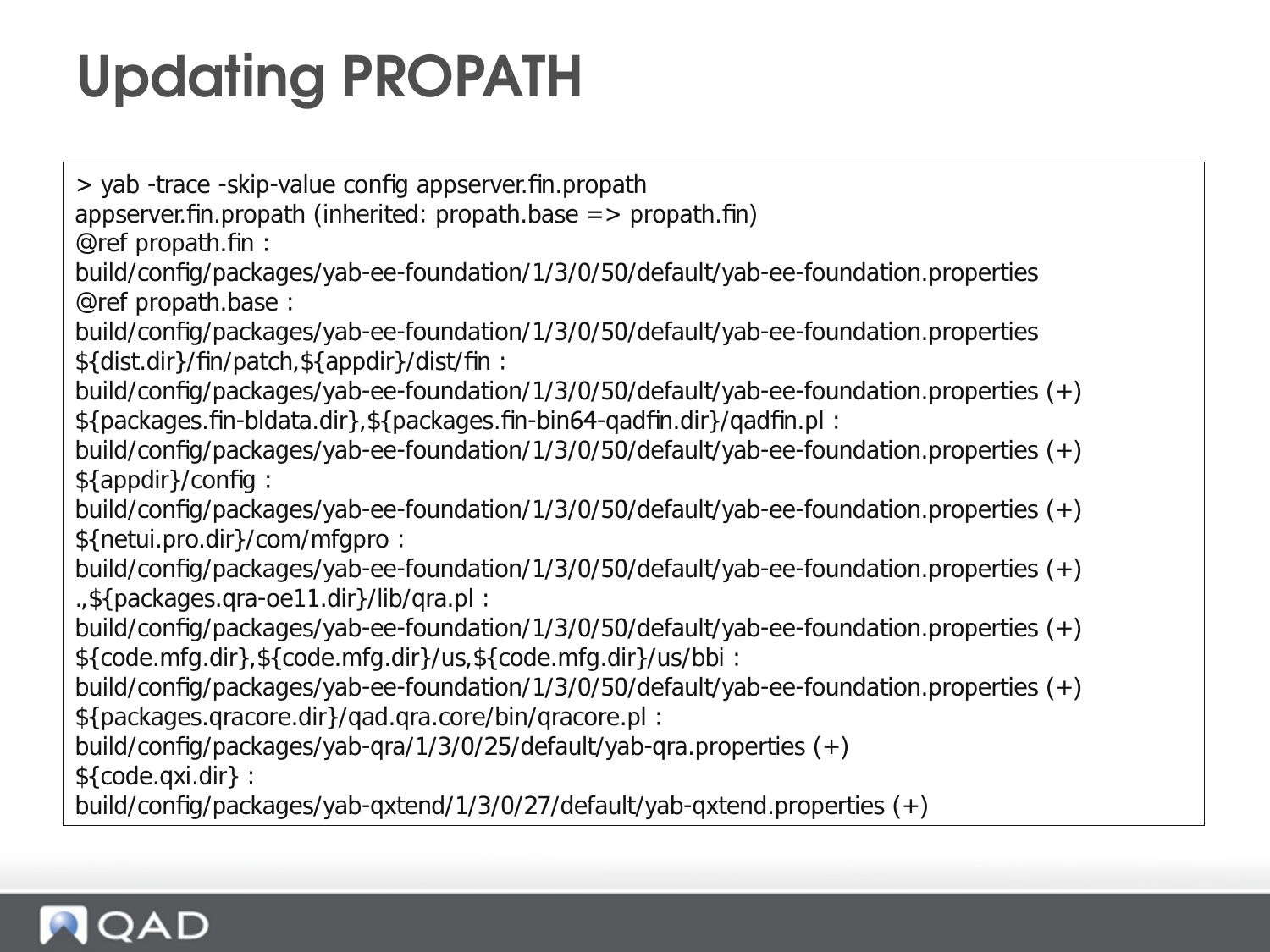

# Updating PROPATH
> yab -trace -skip-value config appserver.fin.propath
appserver.fin.propath (inherited: propath.base => propath.fin)
@ref propath.fin :
build/config/packages/yab-ee-foundation/1/3/0/50/default/yab-ee-foundation.properties
@ref propath.base :
build/config/packages/yab-ee-foundation/1/3/0/50/default/yab-ee-foundation.properties
${dist.dir}/fin/patch,${appdir}/dist/fin :
build/config/packages/yab-ee-foundation/1/3/0/50/default/yab-ee-foundation.properties (+)
${packages.fin-bldata.dir},${packages.fin-bin64-qadfin.dir}/qadfin.pl :
build/config/packages/yab-ee-foundation/1/3/0/50/default/yab-ee-foundation.properties (+)
${appdir}/config :
build/config/packages/yab-ee-foundation/1/3/0/50/default/yab-ee-foundation.properties (+)
${netui.pro.dir}/com/mfgpro :
build/config/packages/yab-ee-foundation/1/3/0/50/default/yab-ee-foundation.properties (+)
.,${packages.qra-oe11.dir}/lib/qra.pl :
build/config/packages/yab-ee-foundation/1/3/0/50/default/yab-ee-foundation.properties (+)
${code.mfg.dir},${code.mfg.dir}/us,${code.mfg.dir}/us/bbi :
build/config/packages/yab-ee-foundation/1/3/0/50/default/yab-ee-foundation.properties (+)
${packages.qracore.dir}/qad.qra.core/bin/qracore.pl :
build/config/packages/yab-qra/1/3/0/25/default/yab-qra.properties (+)
${code.qxi.dir} :
build/config/packages/yab-qxtend/1/3/0/27/default/yab-qxtend.properties (+)